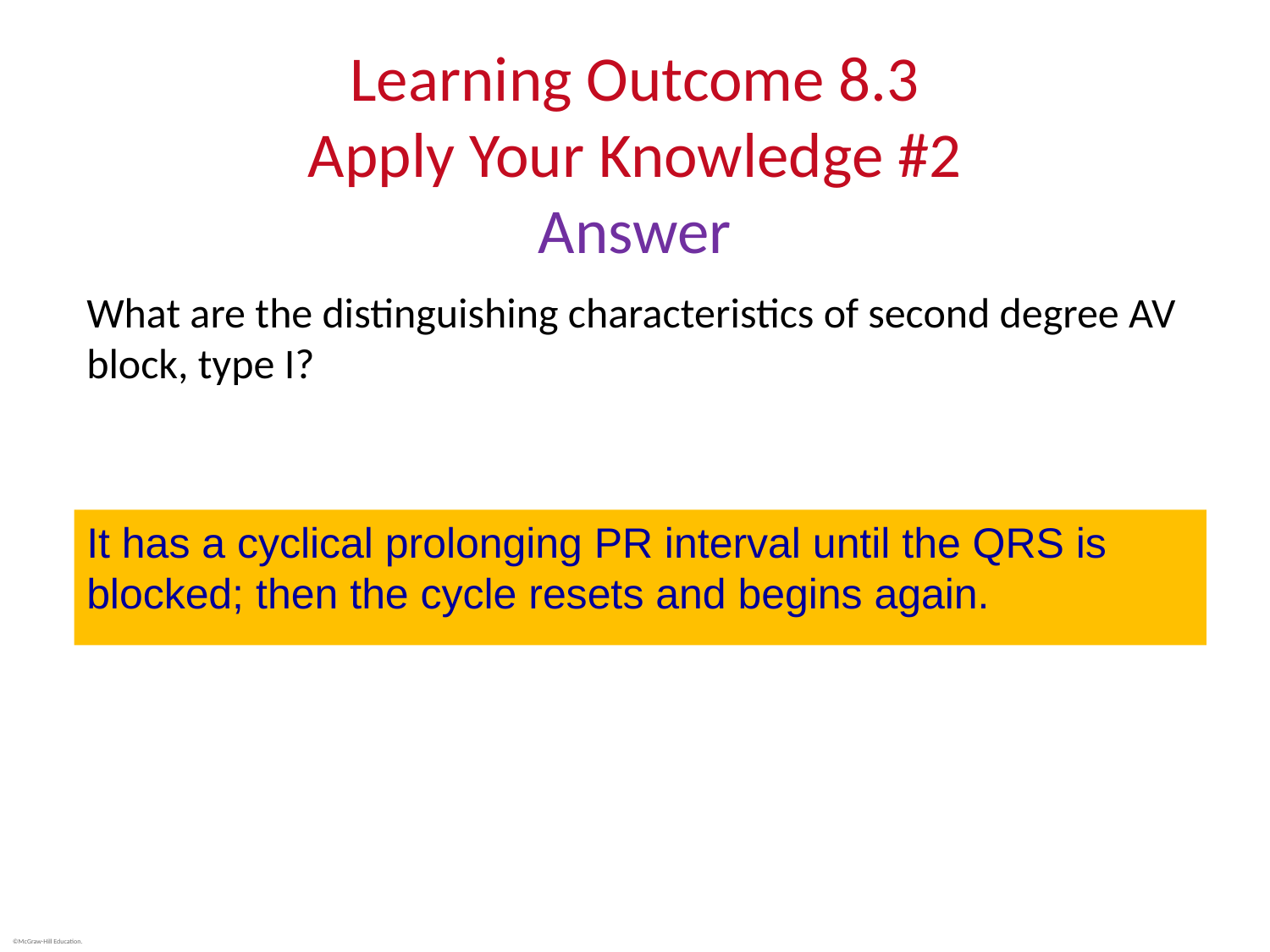

# Learning Outcome 8.3 Apply Your Knowledge #2 Answer
What are the distinguishing characteristics of second degree AV block, type I?
It has a cyclical prolonging PR interval until the QRS is blocked; then the cycle resets and begins again.